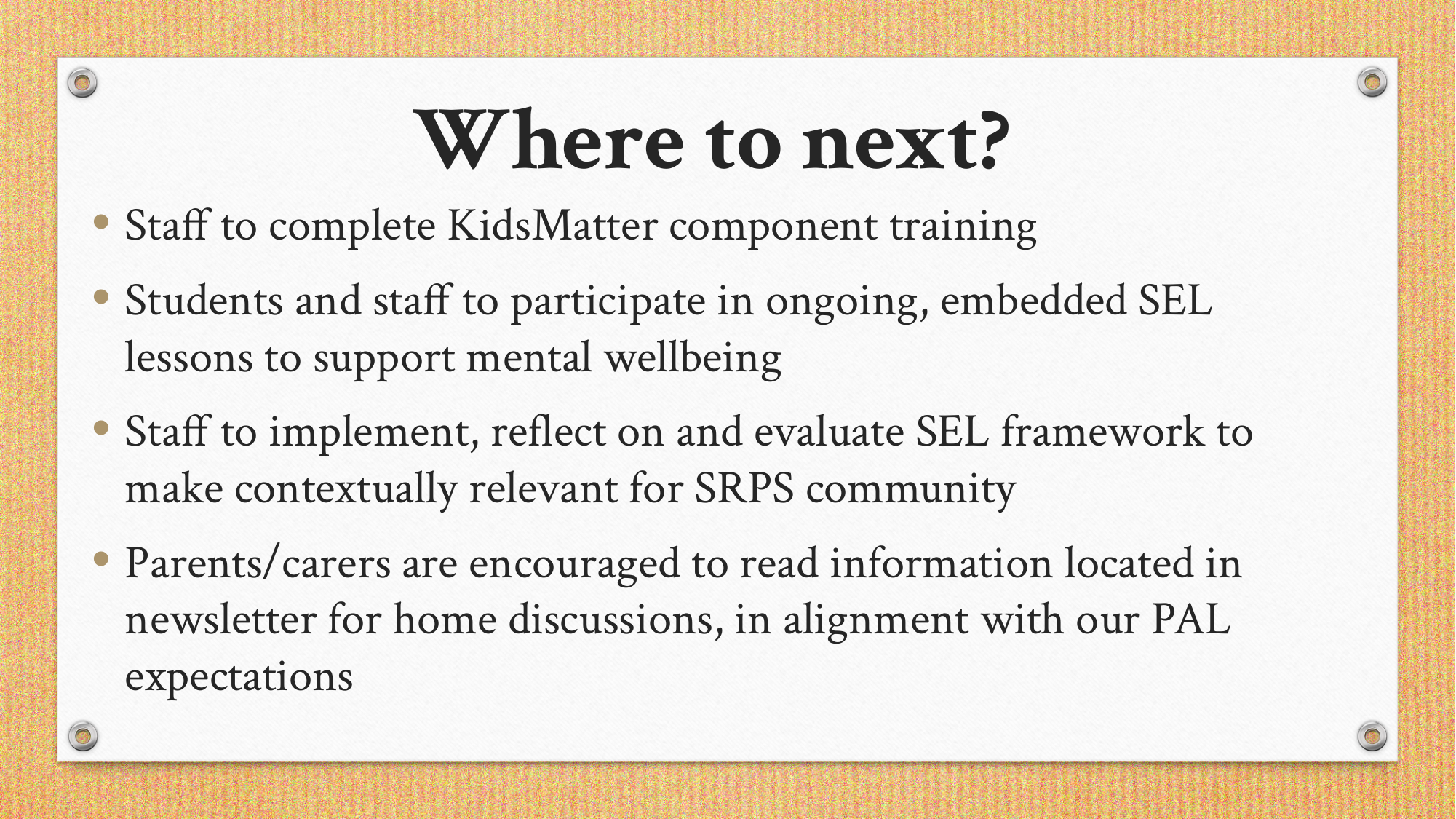

Where to next?
Staff to complete KidsMatter component training
Students and staff to participate in ongoing, embedded SEL lessons to support mental wellbeing
Staff to implement, reflect on and evaluate SEL framework to make contextually relevant for SRPS community
Parents/carers are encouraged to read information located in newsletter for home discussions, in alignment with our PAL expectations